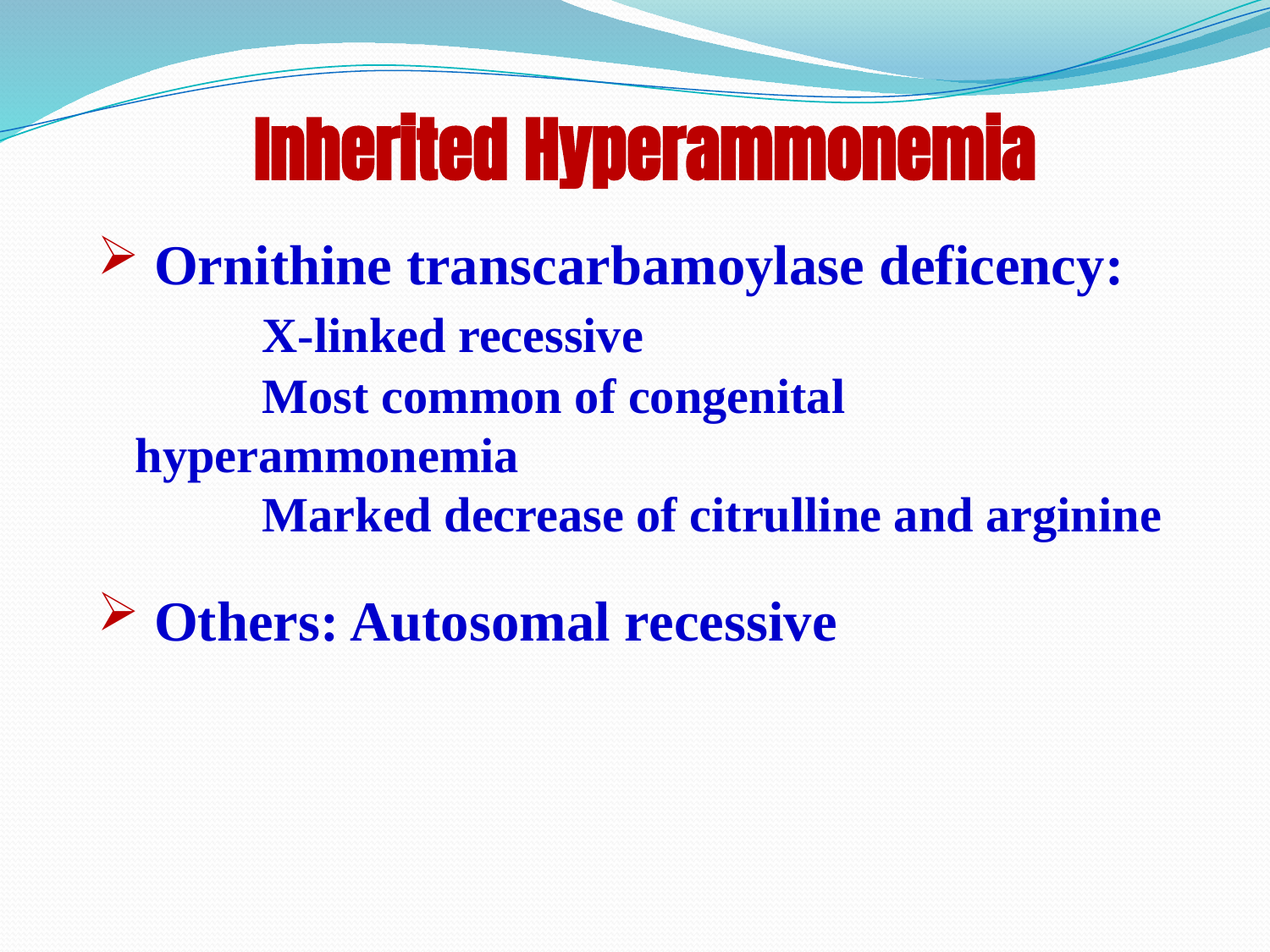

# Inherited Hyperammonemia
 Ornithine transcarbamoylase deficency:
	X-linked recessive
	Most common of congenital hyperammonemia
	Marked decrease of citrulline and arginine
 Others: Autosomal recessive